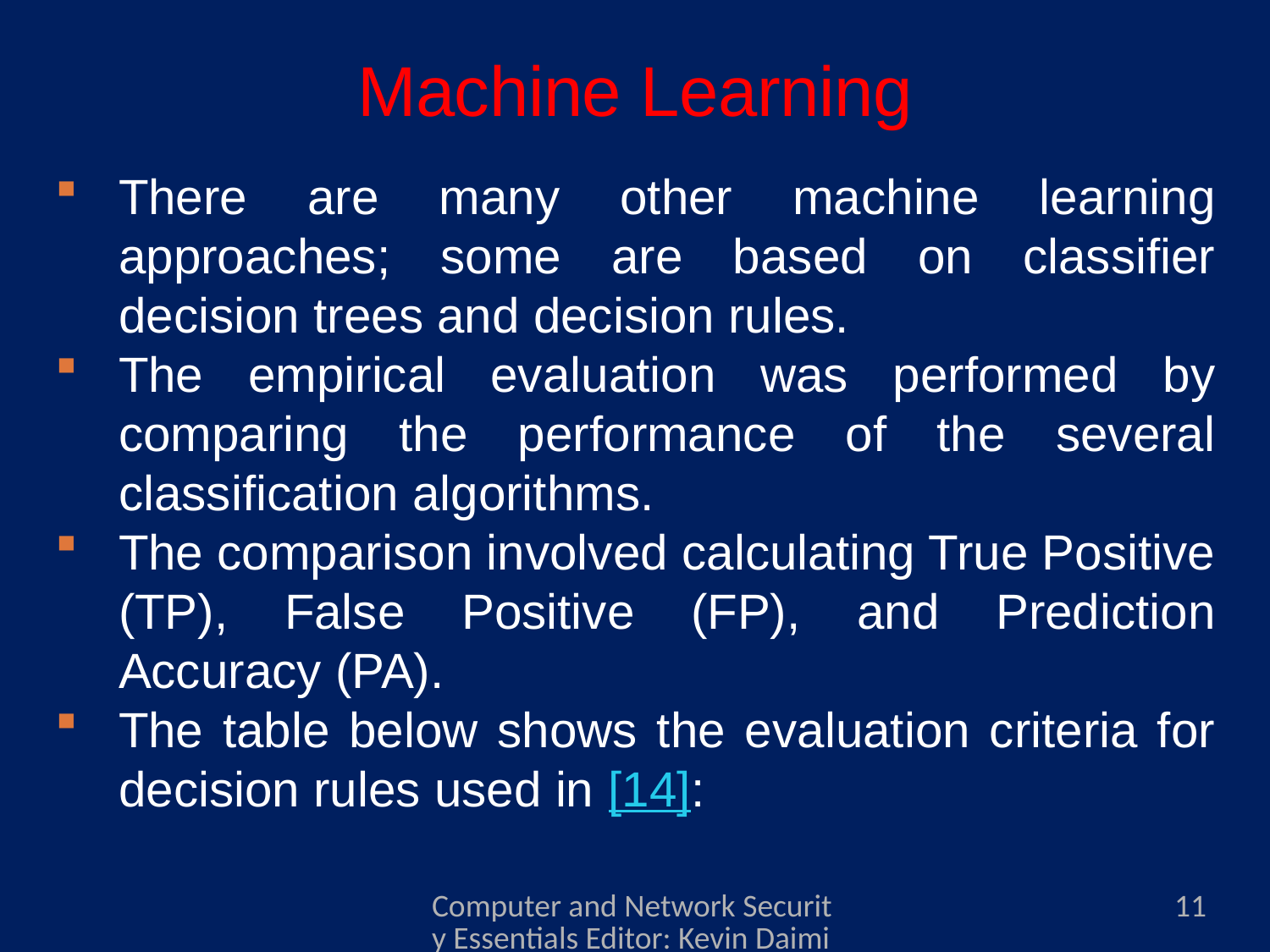

# Machine Learning
There are many other machine learning approaches; some are based on classifier decision trees and decision rules.
The empirical evaluation was performed by comparing the performance of the several classification algorithms.
The comparison involved calculating True Positive (TP), False Positive (FP), and Prediction Accuracy (PA).
The table below shows the evaluation criteria for decision rules used in [14]:
Computer and Network Security Essentials Editor: Kevin Daimi Associate Editors: Guillermo Francia, Levent Ertaul, Luis H. Encinas, Eman El-Sheikh Published by Springer
11